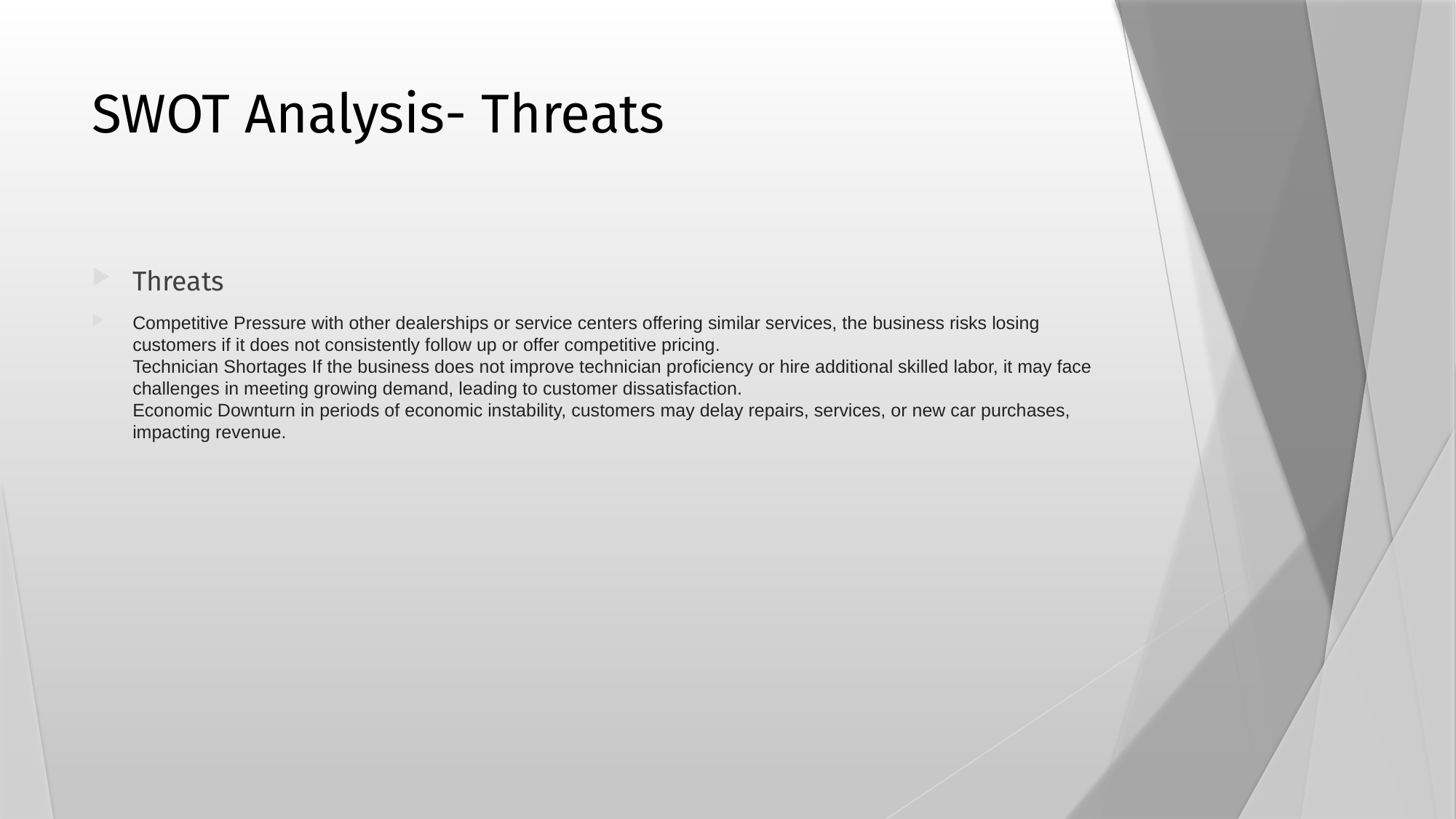

# SWOT Analysis- Threats
Threats
Competitive Pressure with other dealerships or service centers offering similar services, the business risks losing customers if it does not consistently follow up or offer competitive pricing.
Technician Shortages If the business does not improve technician proficiency or hire additional skilled labor, it may face challenges in meeting growing demand, leading to customer dissatisfaction.
Economic Downturn in periods of economic instability, customers may delay repairs, services, or new car purchases, impacting revenue.